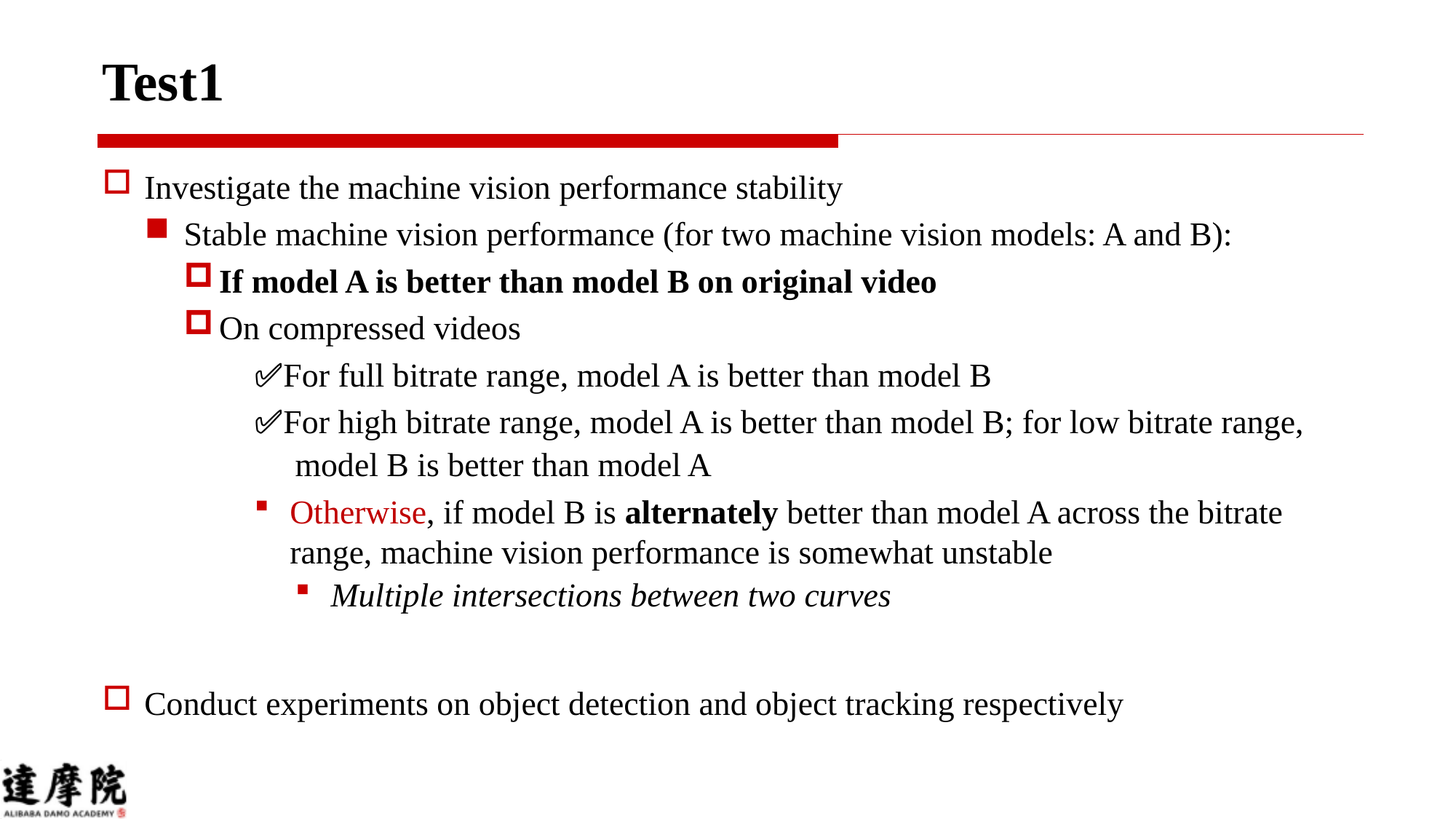

# Test1
Investigate the machine vision performance stability
Stable machine vision performance (for two machine vision models: A and B):
If model A is better than model B on original video
On compressed videos
✅For full bitrate range, model A is better than model B
✅For high bitrate range, model A is better than model B; for low bitrate range,
model B is better than model A
Otherwise, if model B is alternately better than model A across the bitrate range, machine vision performance is somewhat unstable
Multiple intersections between two curves

Conduct experiments on object detection and object tracking respectively